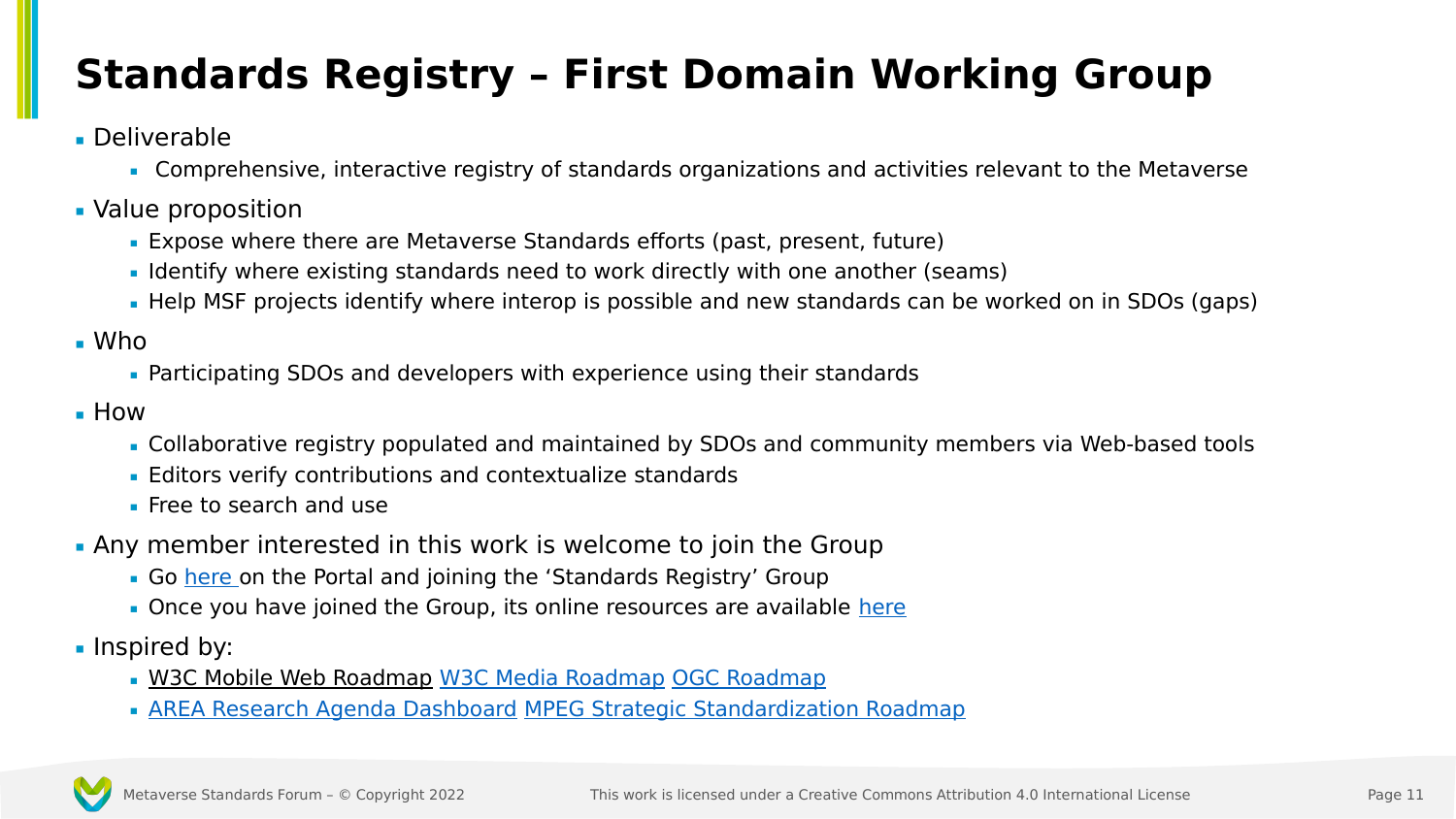

# Standards Registry – First Domain Working Group
Deliverable
 Comprehensive, interactive registry of standards organizations and activities relevant to the Metaverse
Value proposition
Expose where there are Metaverse Standards efforts (past, present, future)
Identify where existing standards need to work directly with one another (seams)
Help MSF projects identify where interop is possible and new standards can be worked on in SDOs (gaps)
Who
Participating SDOs and developers with experience using their standards
How
Collaborative registry populated and maintained by SDOs and community members via Web-based tools
Editors verify contributions and contextualize standards
Free to search and use
Any member interested in this work is welcome to join the Group
Go here on the Portal and joining the ‘Standards Registry’ Group
Once you have joined the Group, its online resources are available here
Inspired by:
W3C Mobile Web Roadmap W3C Media Roadmap OGC Roadmap
AREA Research Agenda Dashboard MPEG Strategic Standardization Roadmap